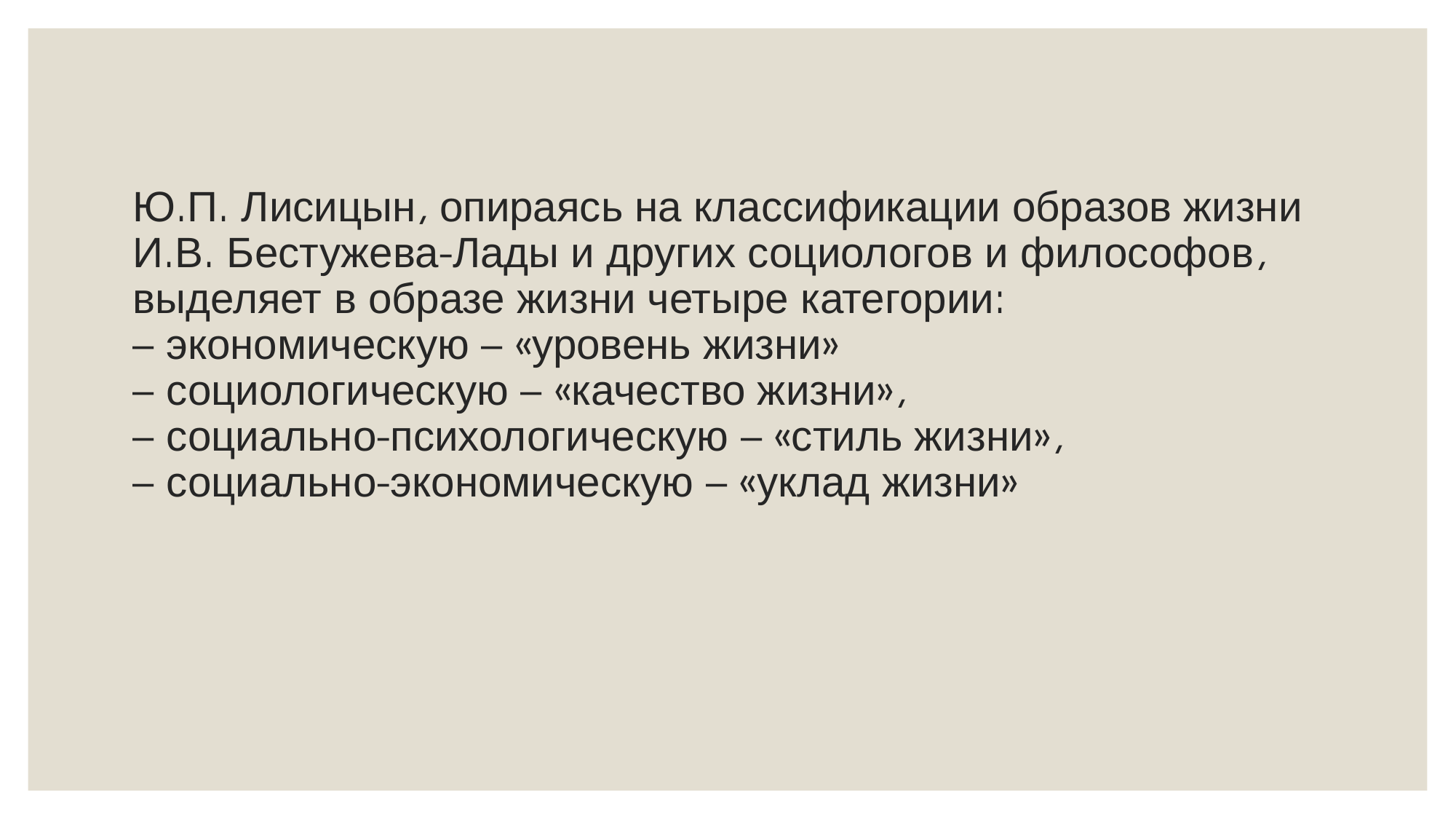

# Ю.П. Лисицын, опираясь на классификации образов жизни И.В. Бестужева-Лады и других социологов и философов, выделяет в образе жизни четыре категории:
– экономическую – «уровень жизни»
– социологическую – «качество жизни»,
– социально-психологическую – «стиль жизни»,
– социально-экономическую – «уклад жизни»